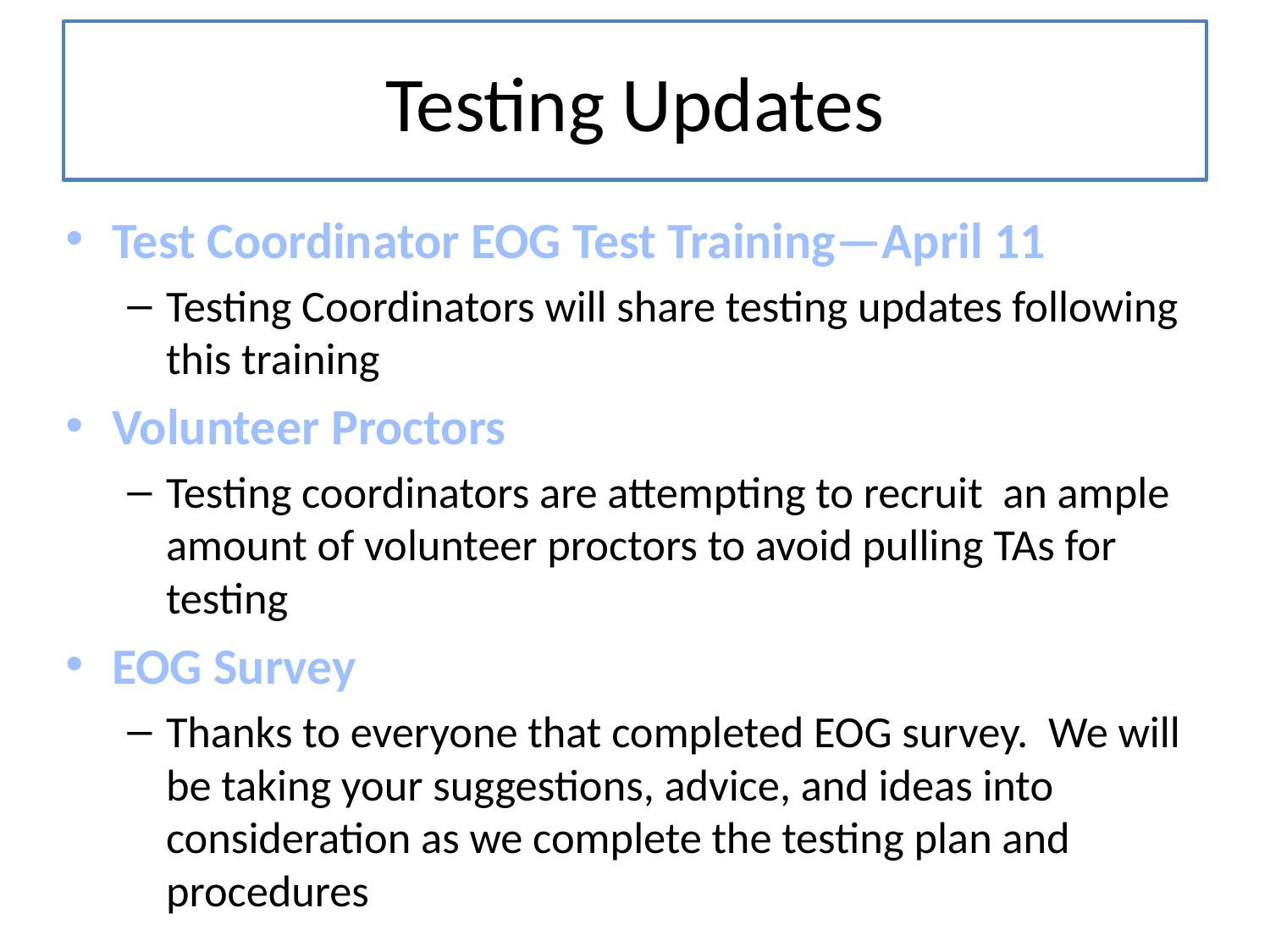

# Testing Updates
Test Coordinator EOG Test Training—April 11
Testing Coordinators will share testing updates following this training
Volunteer Proctors
Testing coordinators are attempting to recruit  an ample amount of volunteer proctors to avoid pulling TAs for testing
EOG Survey
Thanks to everyone that completed EOG survey.  We will be taking your suggestions, advice, and ideas into consideration as we complete the testing plan and procedures